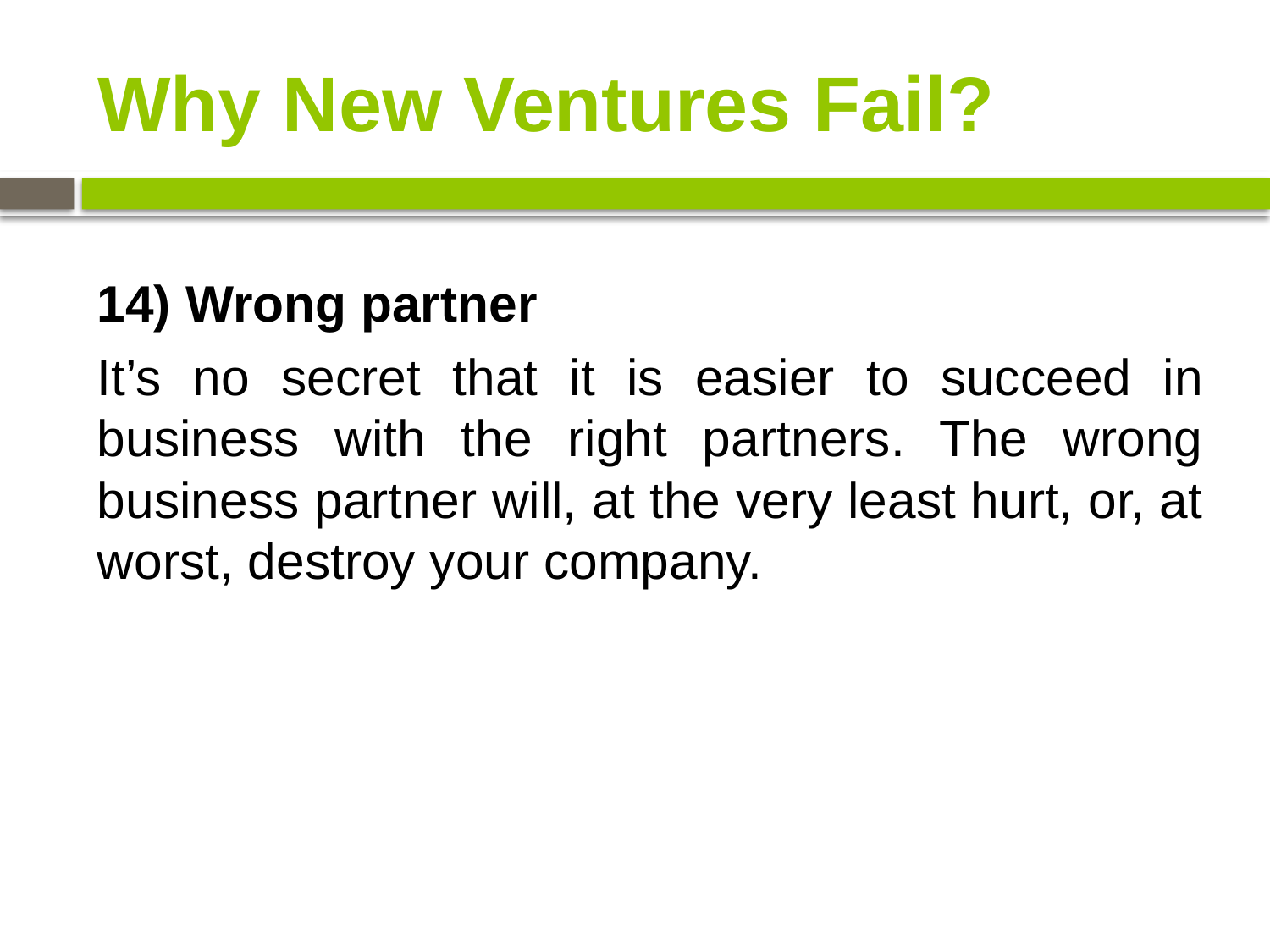

# Why New Ventures Fail?
 Wrong partner
It’s no secret that it is easier to succeed in business with the right partners. The wrong business partner will, at the very least hurt, or, at worst, destroy your company.